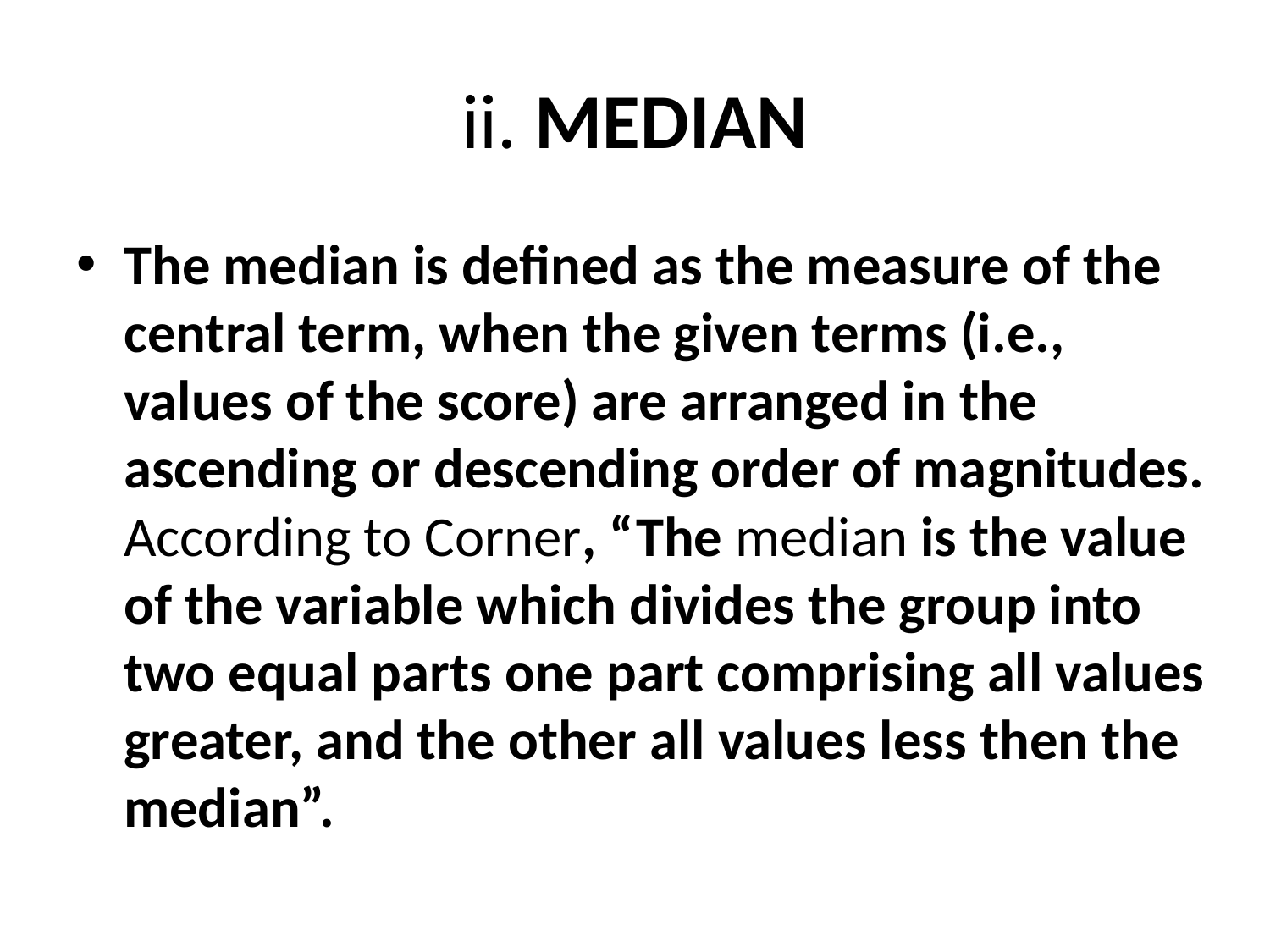

# ii. MEDIAN
The median is defined as the measure of the central term, when the given terms (i.e., values of the score) are arranged in the ascending or descending order of magnitudes.
According to Corner, “The median is the value of the variable which divides the group into two equal parts one part comprising all values greater, and the other all values less then the median”.